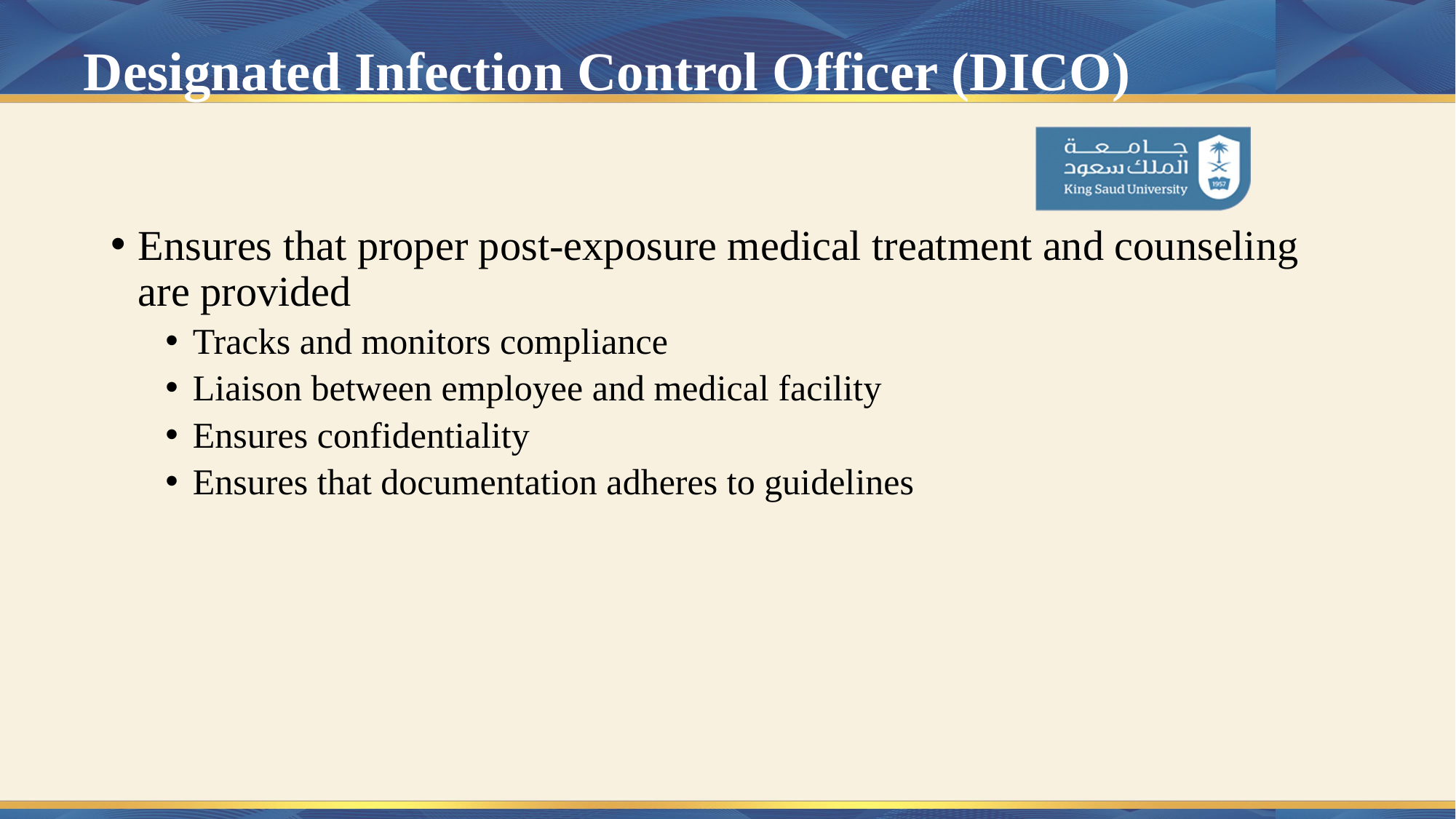

# Designated Infection Control Officer (DICO)
Ensures that proper post-exposure medical treatment and counseling are provided
Tracks and monitors compliance
Liaison between employee and medical facility
Ensures confidentiality
Ensures that documentation adheres to guidelines